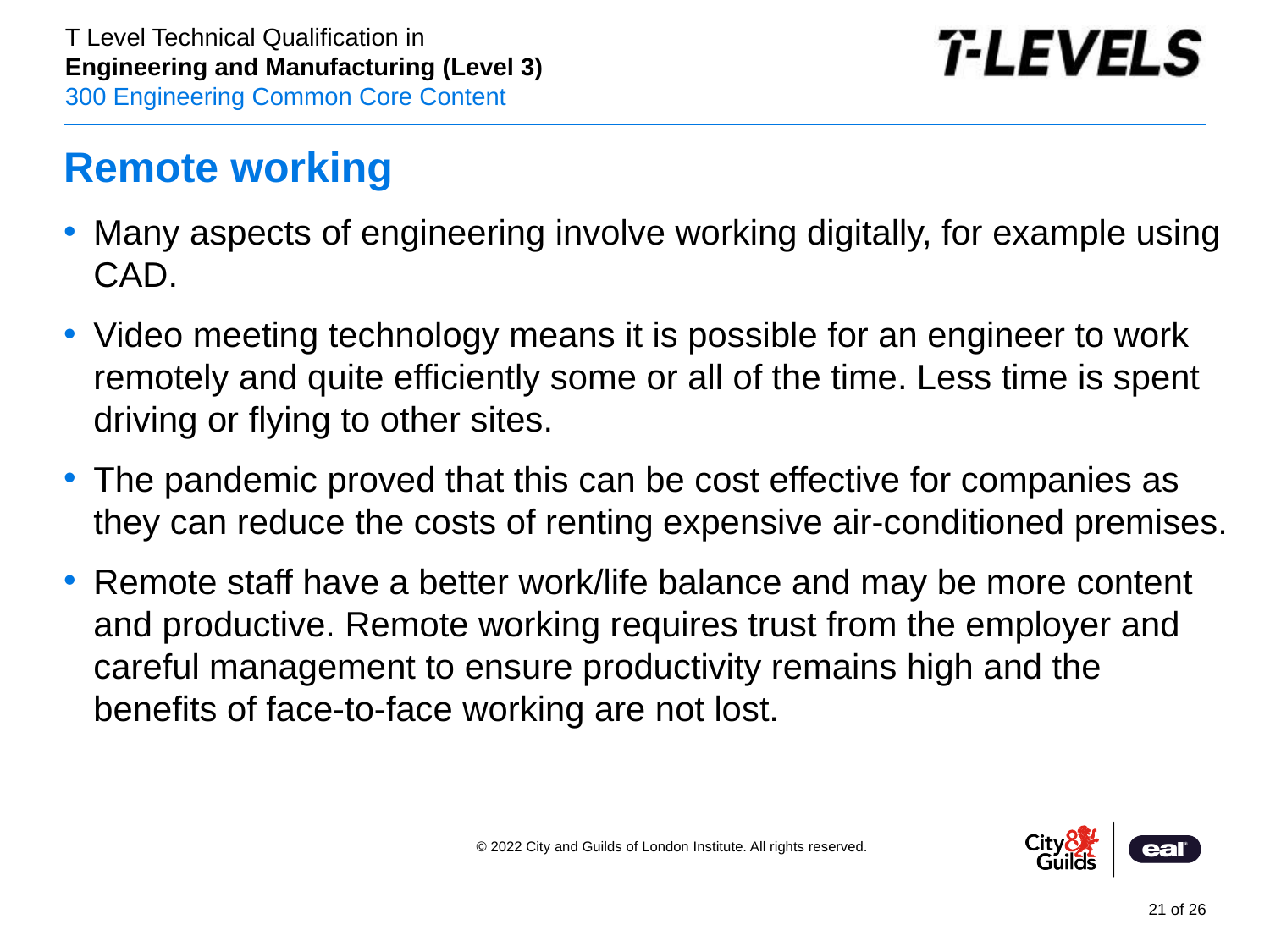

# Remote working
Many aspects of engineering involve working digitally, for example using CAD.
Video meeting technology means it is possible for an engineer to work remotely and quite efficiently some or all of the time. Less time is spent driving or flying to other sites.
The pandemic proved that this can be cost effective for companies as they can reduce the costs of renting expensive air-conditioned premises.
Remote staff have a better work/life balance and may be more content and productive. Remote working requires trust from the employer and careful management to ensure productivity remains high and the benefits of face-to-face working are not lost.